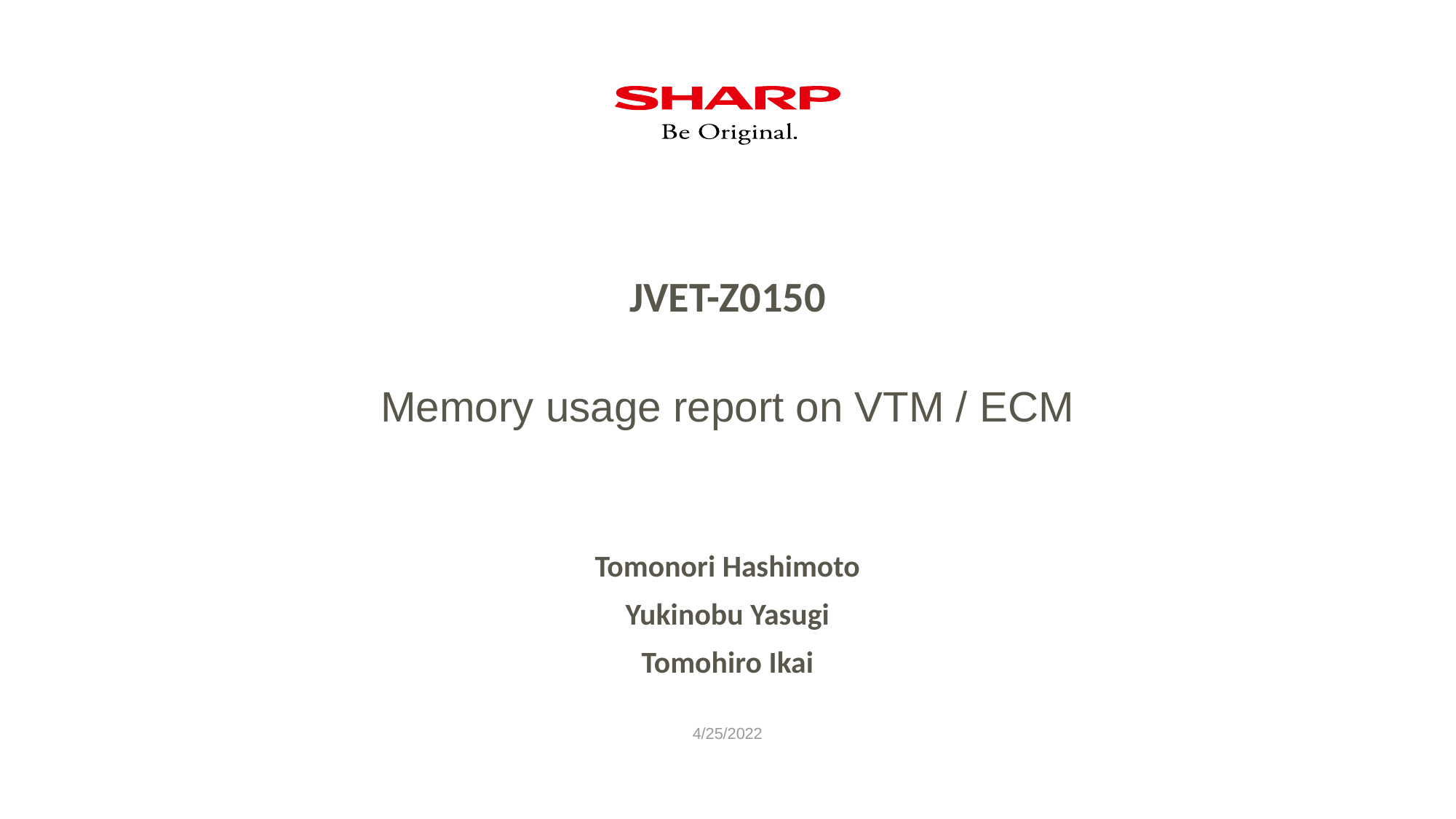

JVET-Z0150
# Memory usage report on VTM / ECM
Tomonori Hashimoto
Yukinobu Yasugi
Tomohiro Ikai

4/25/2022